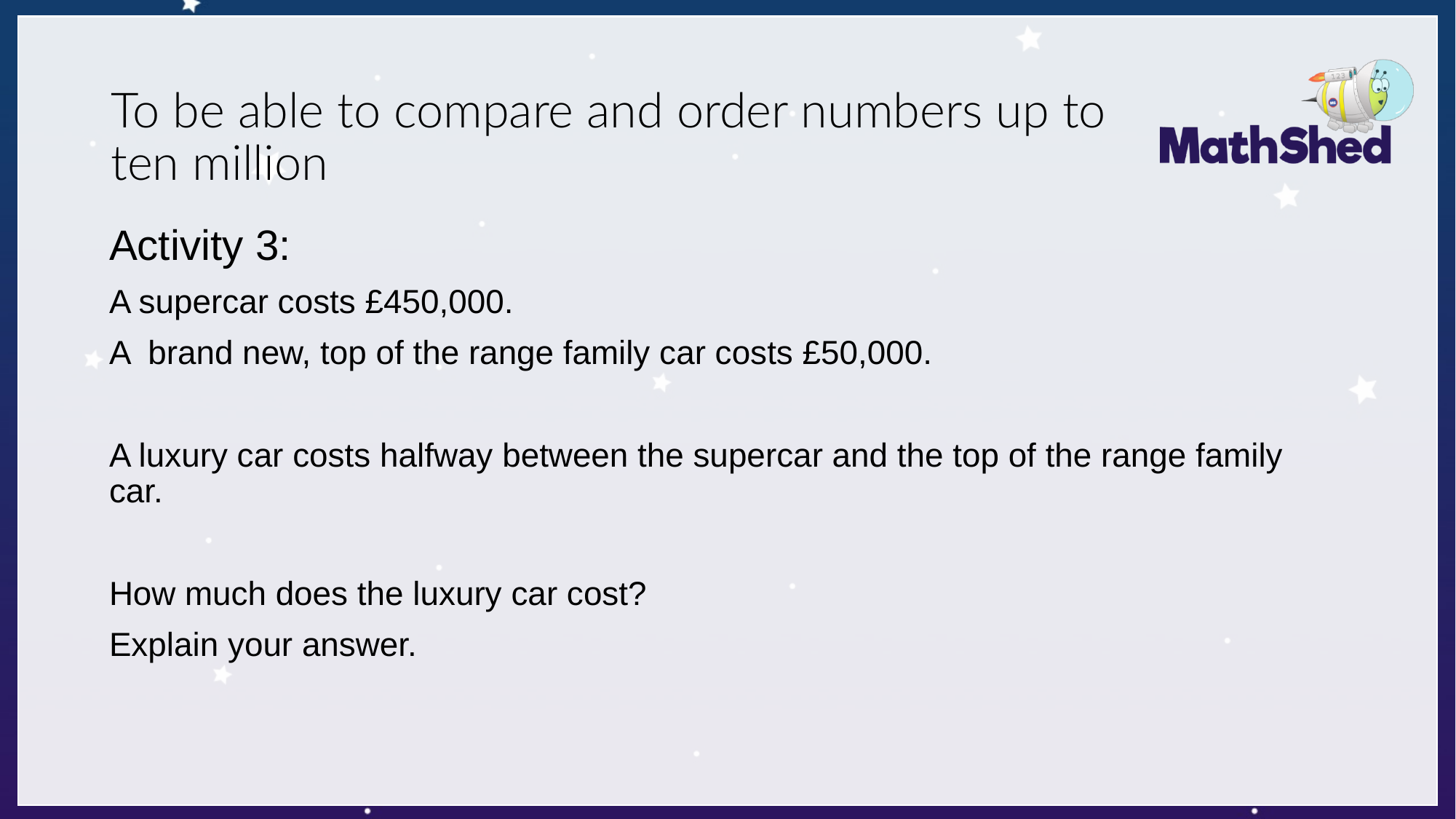

# To be able to compare and order numbers up to ten million
Activity 3:
A supercar costs £450,000.
A  brand new, top of the range family car costs £50,000.

A luxury car costs halfway between the supercar and the top of the range family car.

How much does the luxury car cost?
Explain your answer.